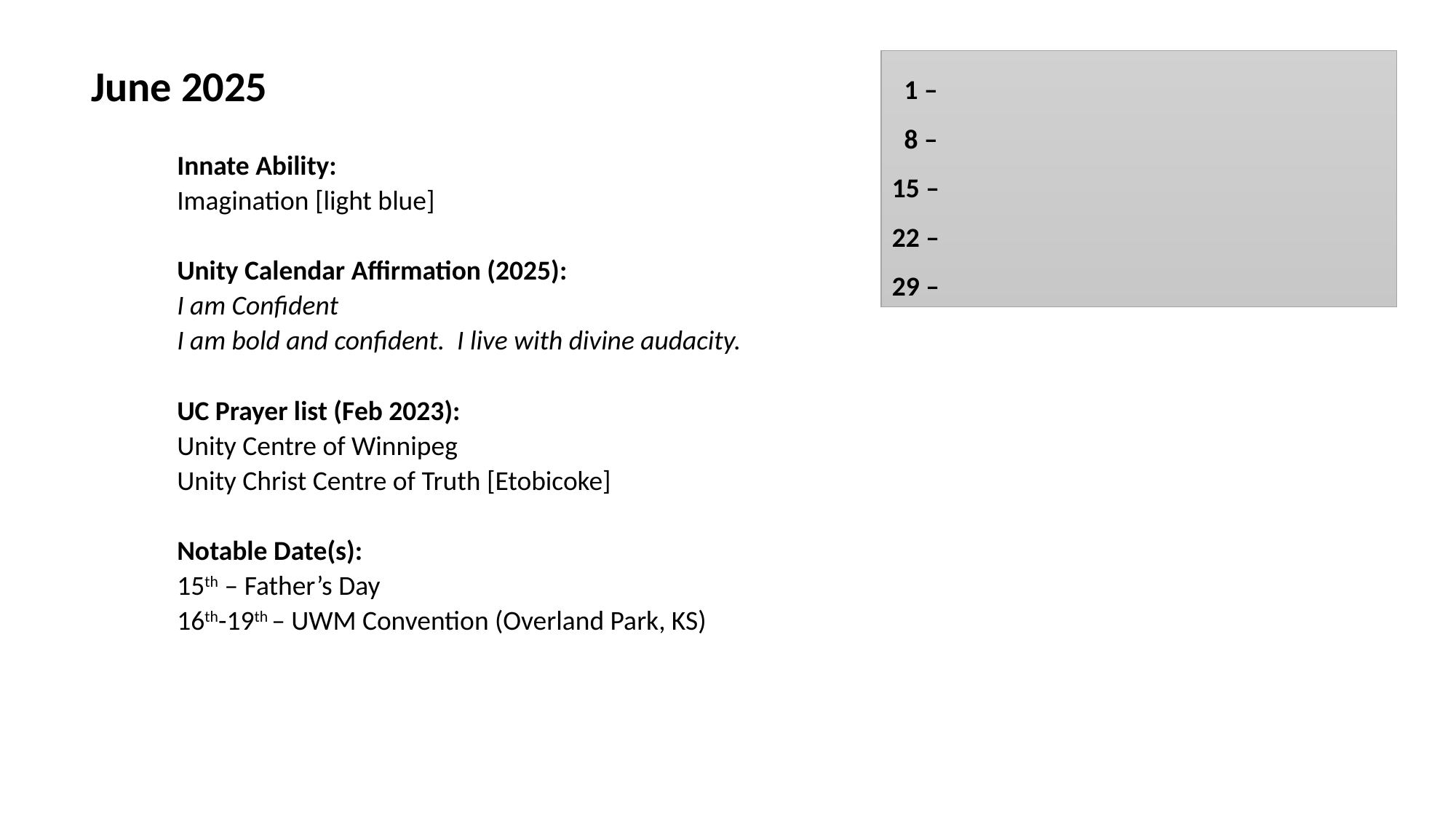

June 2025

Innate Ability:
Imagination [light blue]

Unity Calendar Affirmation (2025):
I am Confident
I am bold and confident.  I live with divine audacity.

UC Prayer list (Feb 2023):
Unity Centre of Winnipeg
Unity Christ Centre of Truth [Etobicoke]

Notable Date(s):
15th – Father’s Day
16th-19th – UWM Convention (Overland Park, KS)
  1 –
  8 –
15 –
22 –
29 –